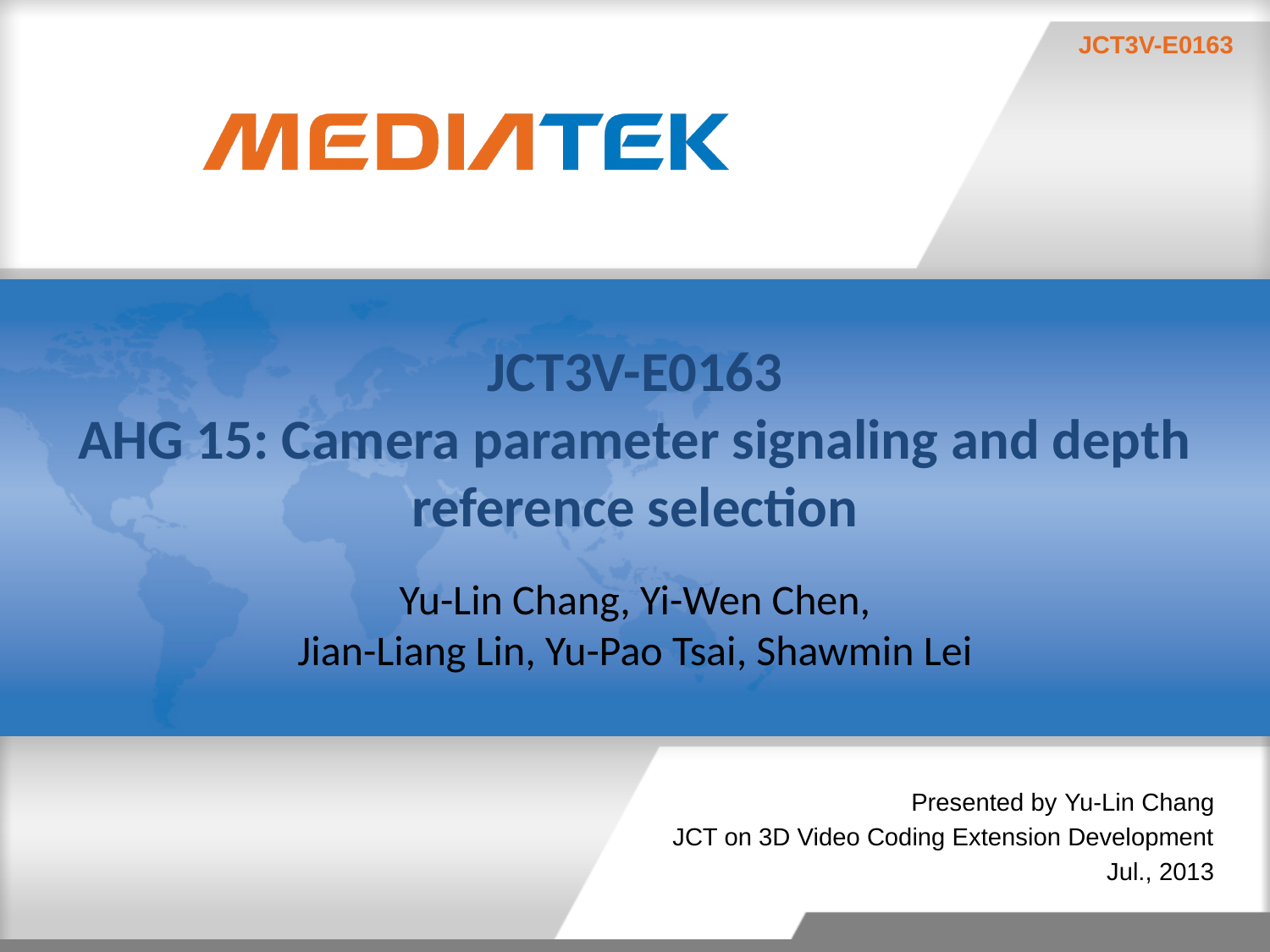

# JCT3V-E0163 AHG 15: Camera parameter signaling and depth reference selection
Yu-Lin Chang, Yi-Wen Chen,
Jian-Liang Lin, Yu-Pao Tsai, Shawmin Lei
Presented by Yu-Lin Chang
JCT on 3D Video Coding Extension Development
Jul., 2013